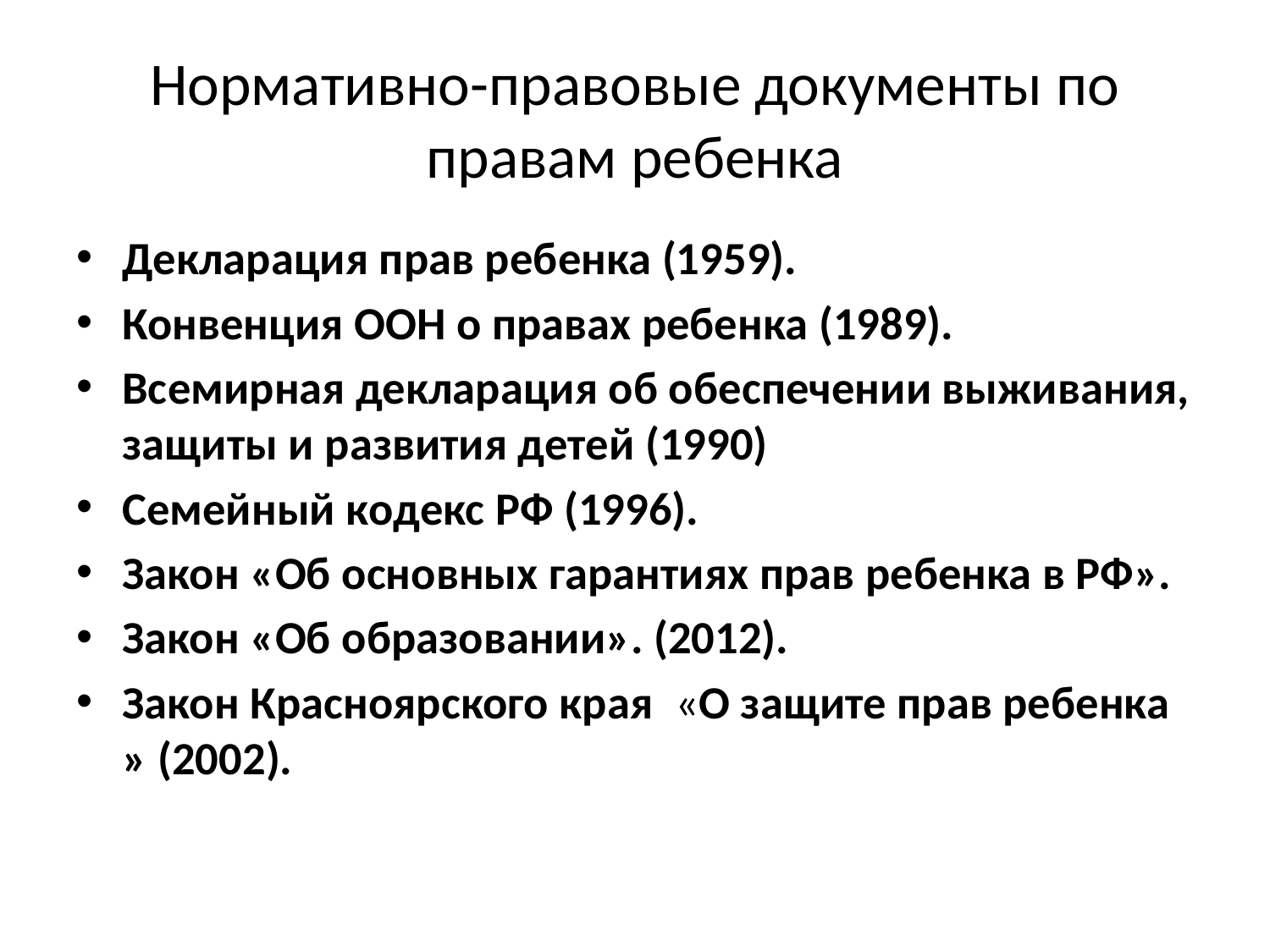

# Нормативно-правовые документы по правам ребенка
Декларация прав ребенка (1959).
Конвенция ООН о правах ребенка (1989).
Всемирная декларация об обеспечении выживания, защиты и развития детей (1990)
Семейный кодекс РФ (1996).
Закон «Об основных гарантиях прав ребенка в РФ».
Закон «Об образовании». (2012).
Закон Красноярского края  «О защите прав ребенка » (2002).